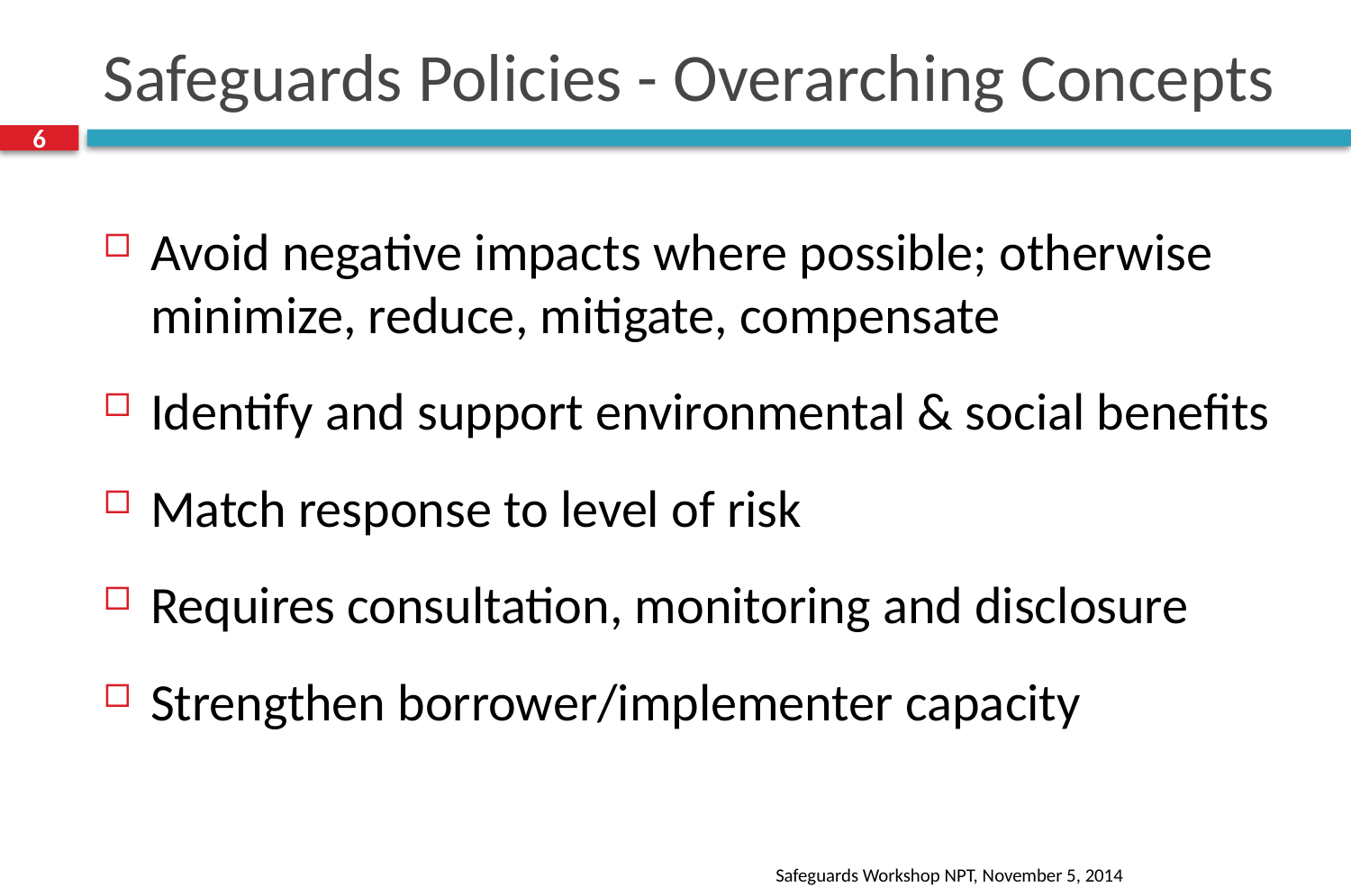

# Safeguards Policies - Overarching Concepts
6
Avoid negative impacts where possible; otherwise minimize, reduce, mitigate, compensate
Identify and support environmental & social benefits
Match response to level of risk
Requires consultation, monitoring and disclosure
Strengthen borrower/implementer capacity